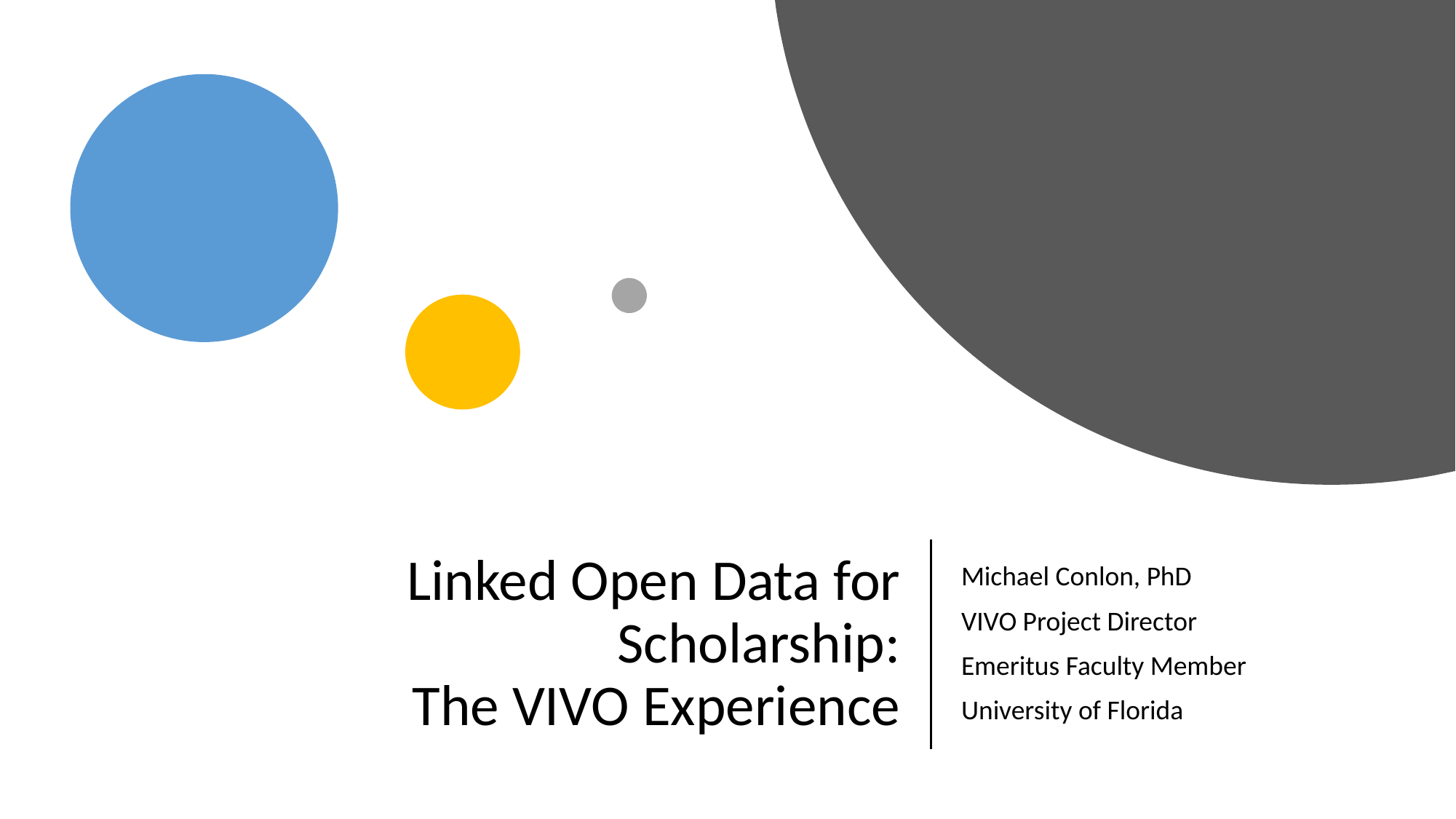

# Linked Open Data for Scholarship: The VIVO Experience
Michael Conlon, PhD
VIVO Project Director
Emeritus Faculty Member
University of Florida